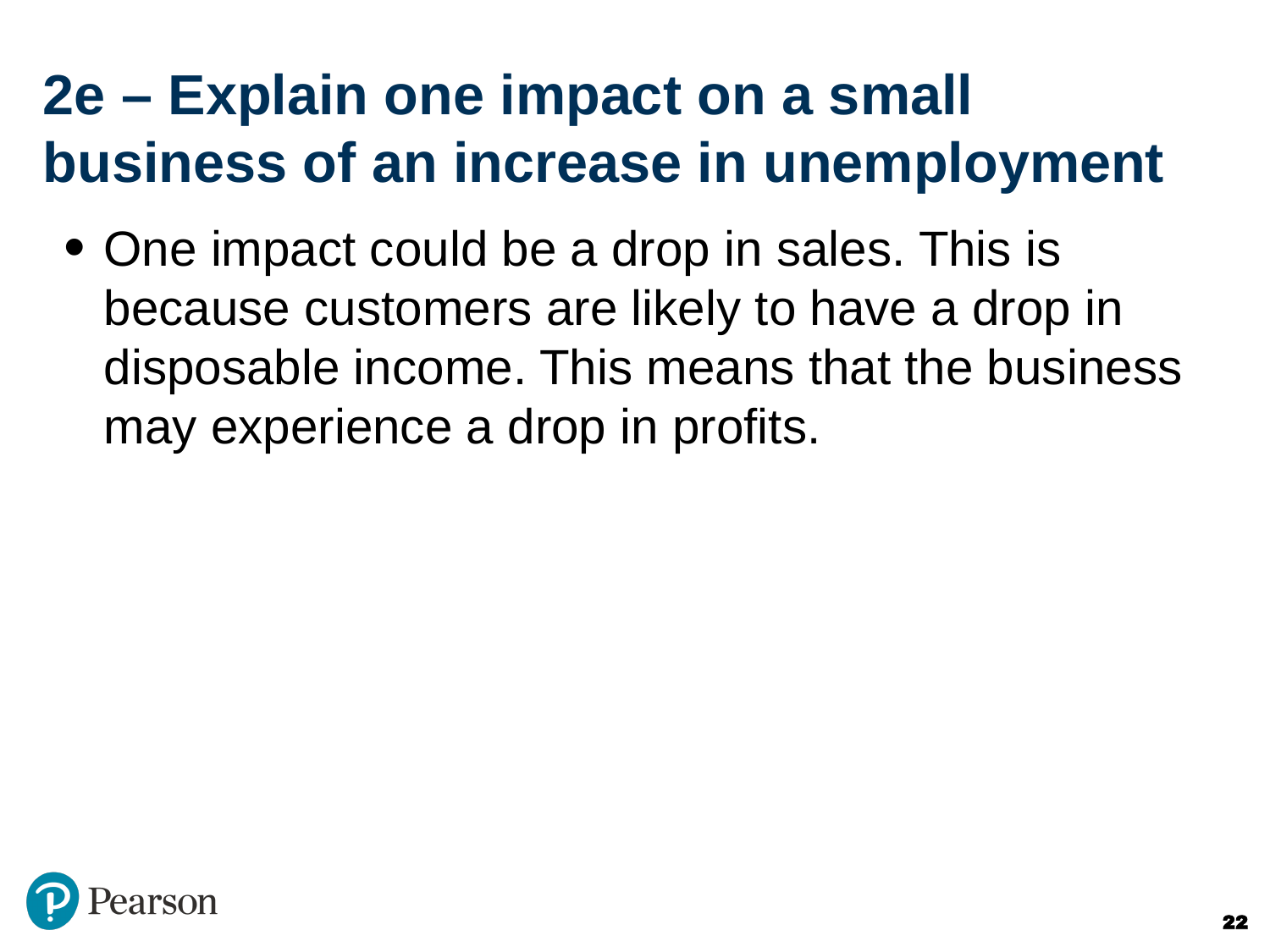

# 2e – Explain one impact on a small business of an increase in unemployment
One impact could be a drop in sales. This is because customers are likely to have a drop in disposable income. This means that the business may experience a drop in profits.